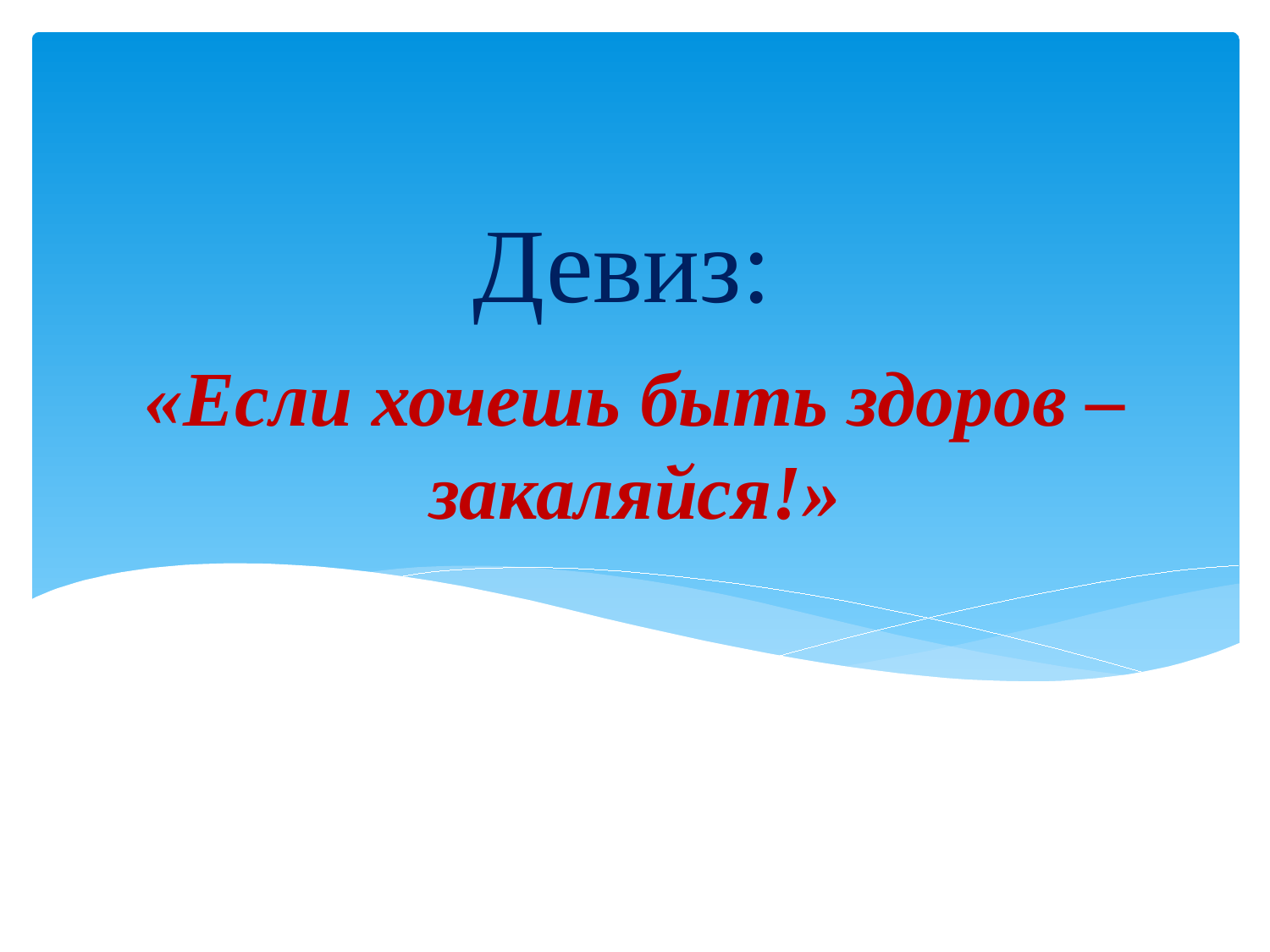

Девиз:
# «Если хочешь быть здоров – закаляйся!»